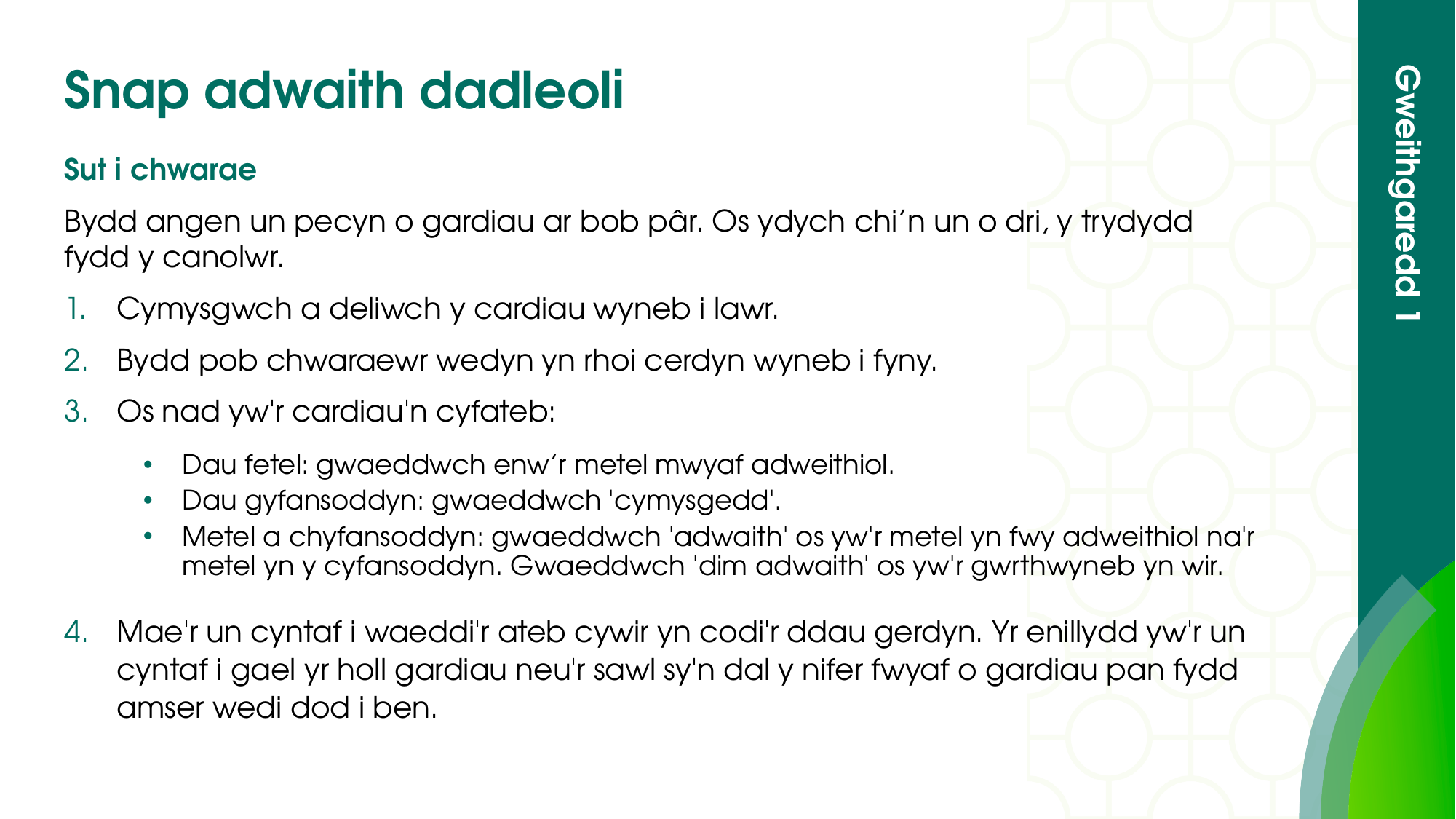

# Snap adwaith dadleoli
Sut i chwarae
Bydd angen un pecyn o gardiau ar bob pâr. Os ydych chi’n un o dri, y trydydd fydd y canolwr.
Cymysgwch a deliwch y cardiau wyneb i lawr.
Bydd pob chwaraewr wedyn yn rhoi cerdyn wyneb i fyny.
Os nad yw'r cardiau'n cyfateb:
Dau fetel: gwaeddwch enw’r metel mwyaf adweithiol.
Dau gyfansoddyn: gwaeddwch 'cymysgedd'.
Metel a chyfansoddyn: gwaeddwch 'adwaith' os yw'r metel yn fwy adweithiol na'r metel yn y cyfansoddyn. Gwaeddwch 'dim adwaith' os yw'r gwrthwyneb yn wir.
Mae'r un cyntaf i waeddi'r ateb cywir yn codi'r ddau gerdyn. Yr enillydd yw'r un cyntaf i gael yr holl gardiau neu'r sawl sy'n dal y nifer fwyaf o gardiau pan fydd amser wedi dod i ben.

Gweithgaredd 1